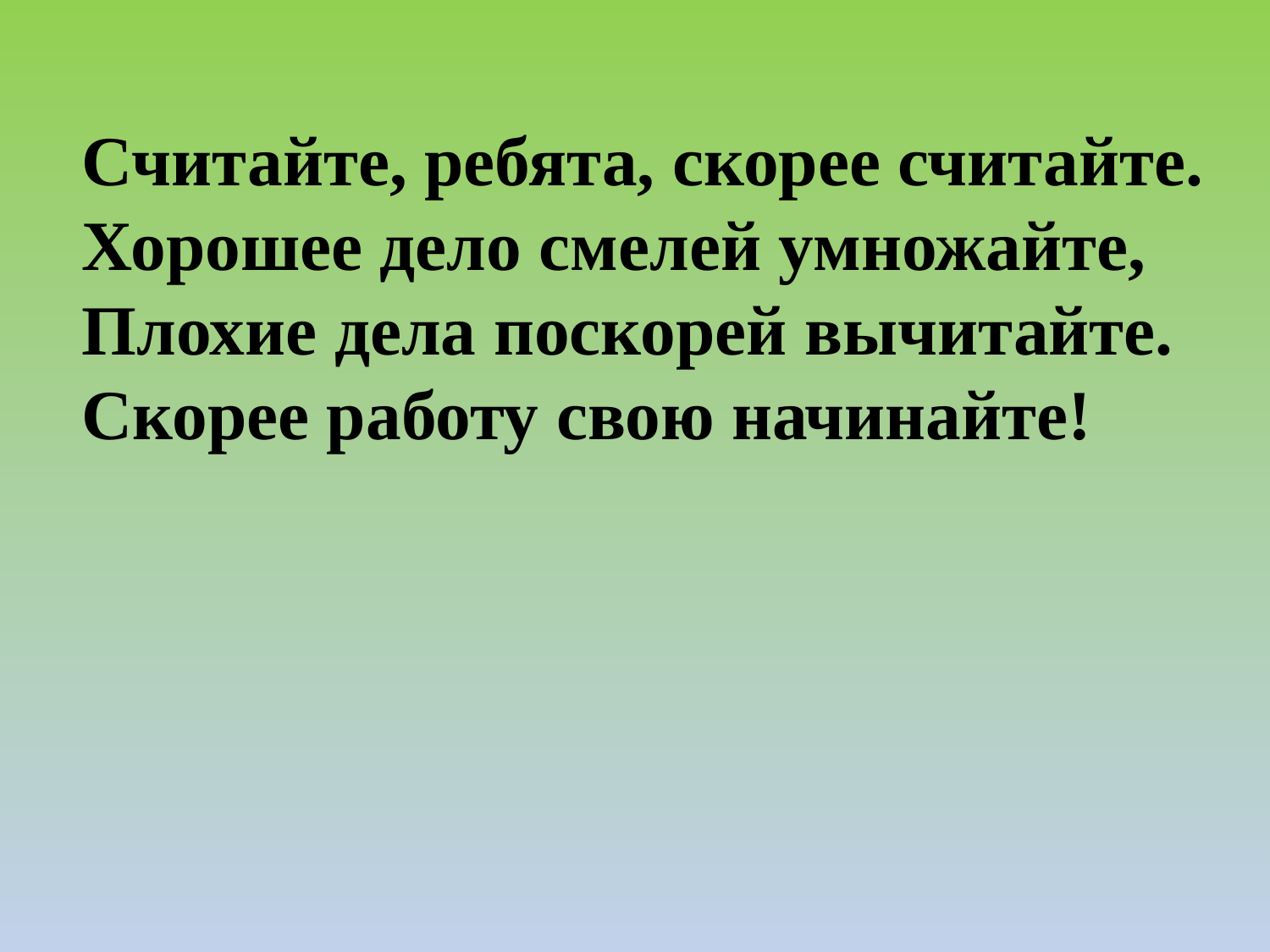

Считайте, ребята, скорее считайте.
Хорошее дело смелей умножайте,
Плохие дела поскорей вычитайте.
Скорее работу свою начинайте!